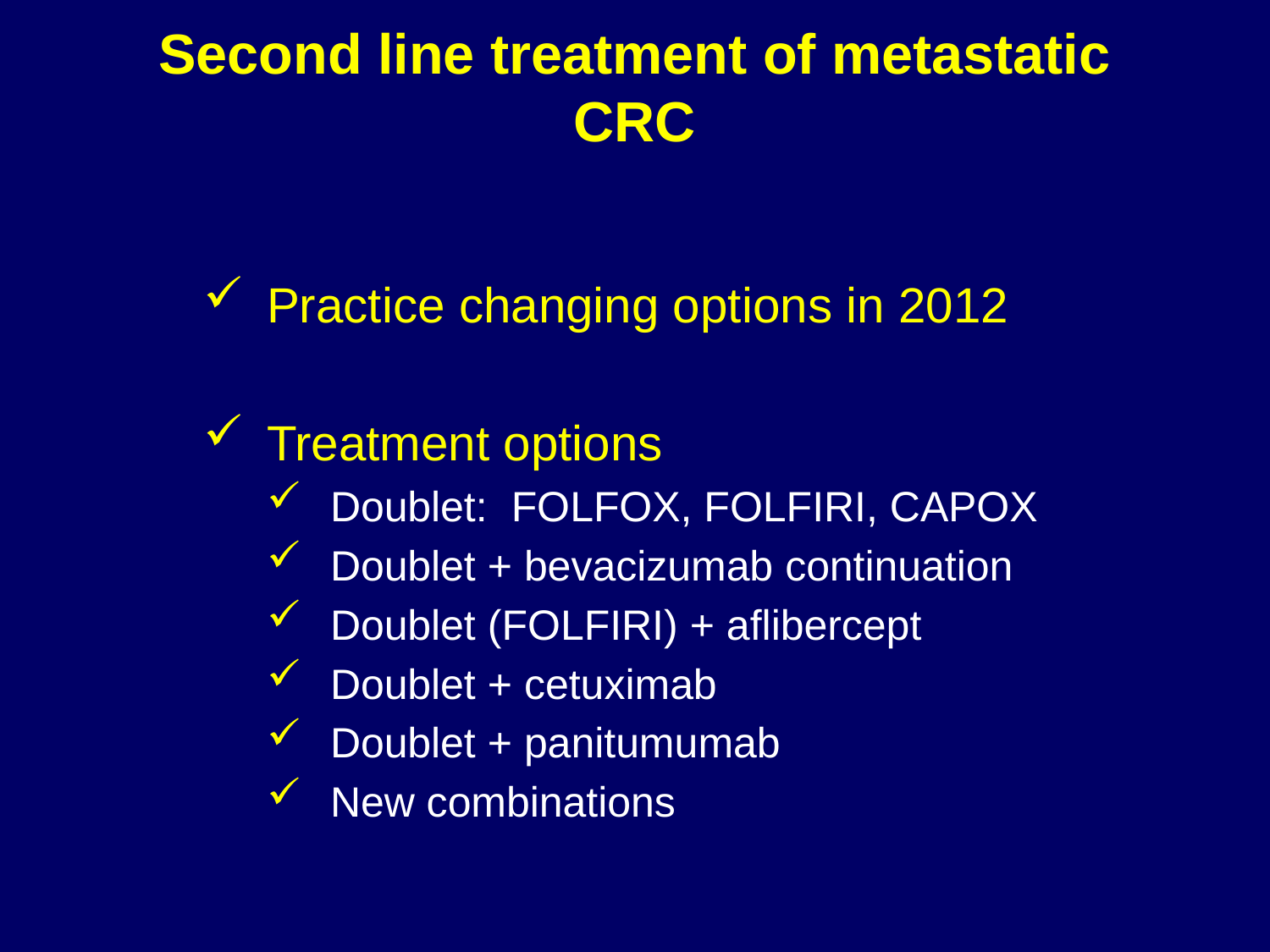

Second line treatment of metastatic CRC

Practice changing options in 2012

Treatment options
Doublet:  FOLFOX, FOLFIRI, CAPOX
Doublet + bevacizumab continuation
Doublet (FOLFIRI) + aflibercept
Doublet + cetuximab
Doublet + panitumumab
New combinations